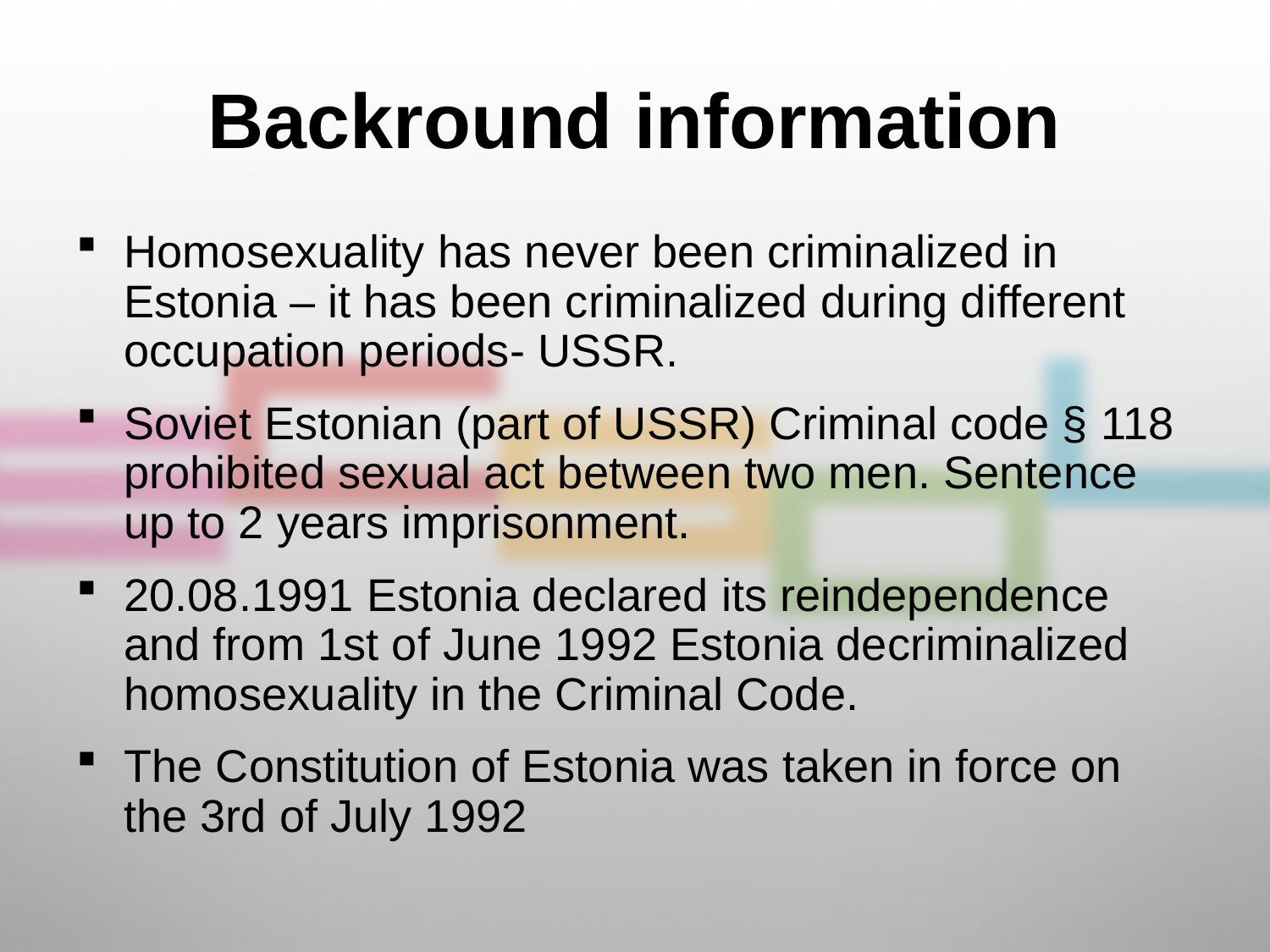

# Backround information
Homosexuality has never been criminalized in Estonia – it has been criminalized during different occupation periods- USSR.
Soviet Estonian (part of USSR) Criminal code § 118 prohibited sexual act between two men. Sentence up to 2 years imprisonment.
20.08.1991 Estonia declared its reindependence and from 1st of June 1992 Estonia decriminalized homosexuality in the Criminal Code.
The Constitution of Estonia was taken in force on the 3rd of July 1992